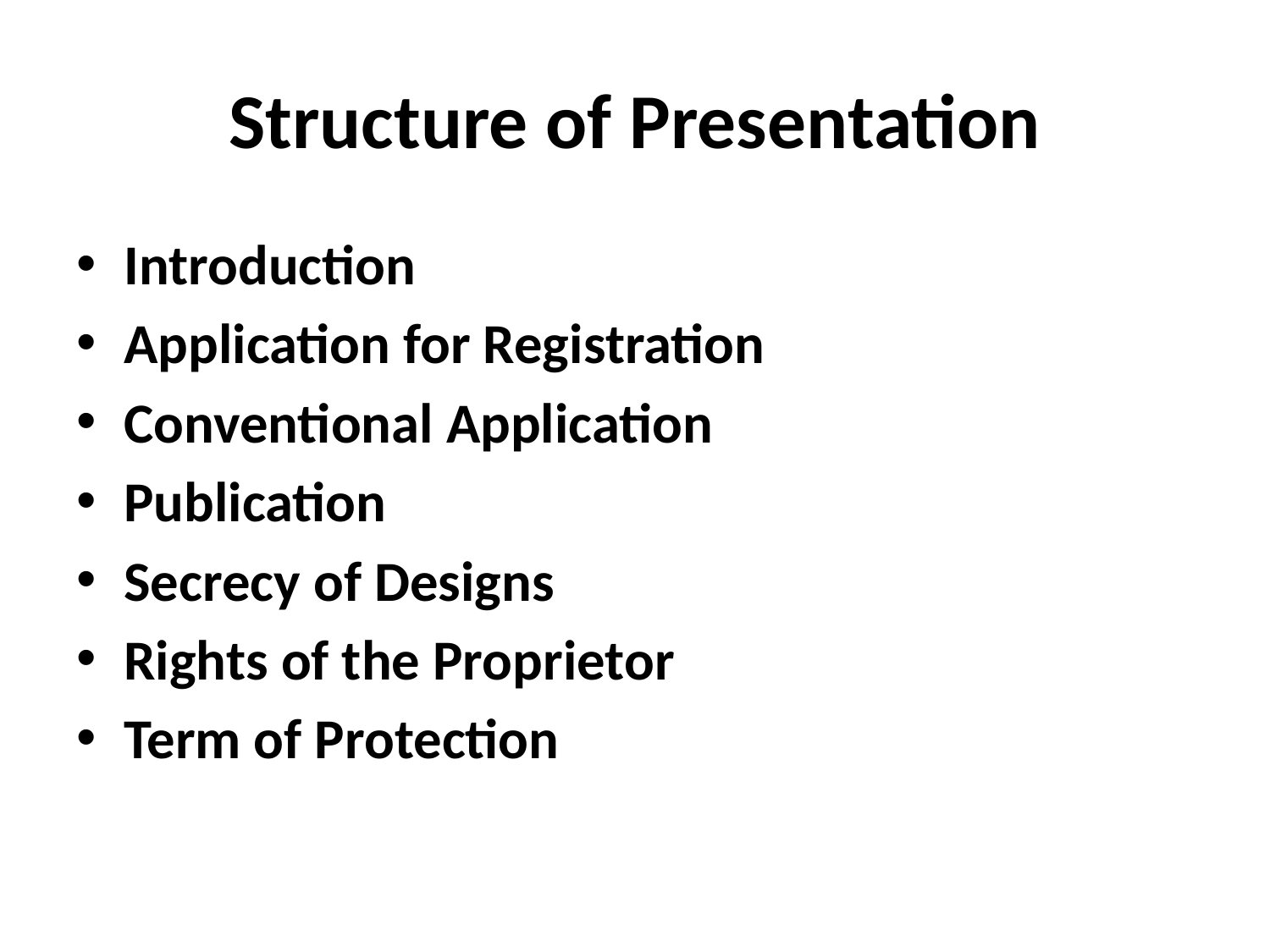

# Structure of Presentation
Introduction
Application for Registration
Conventional Application
Publication
Secrecy of Designs
Rights of the Proprietor
Term of Protection